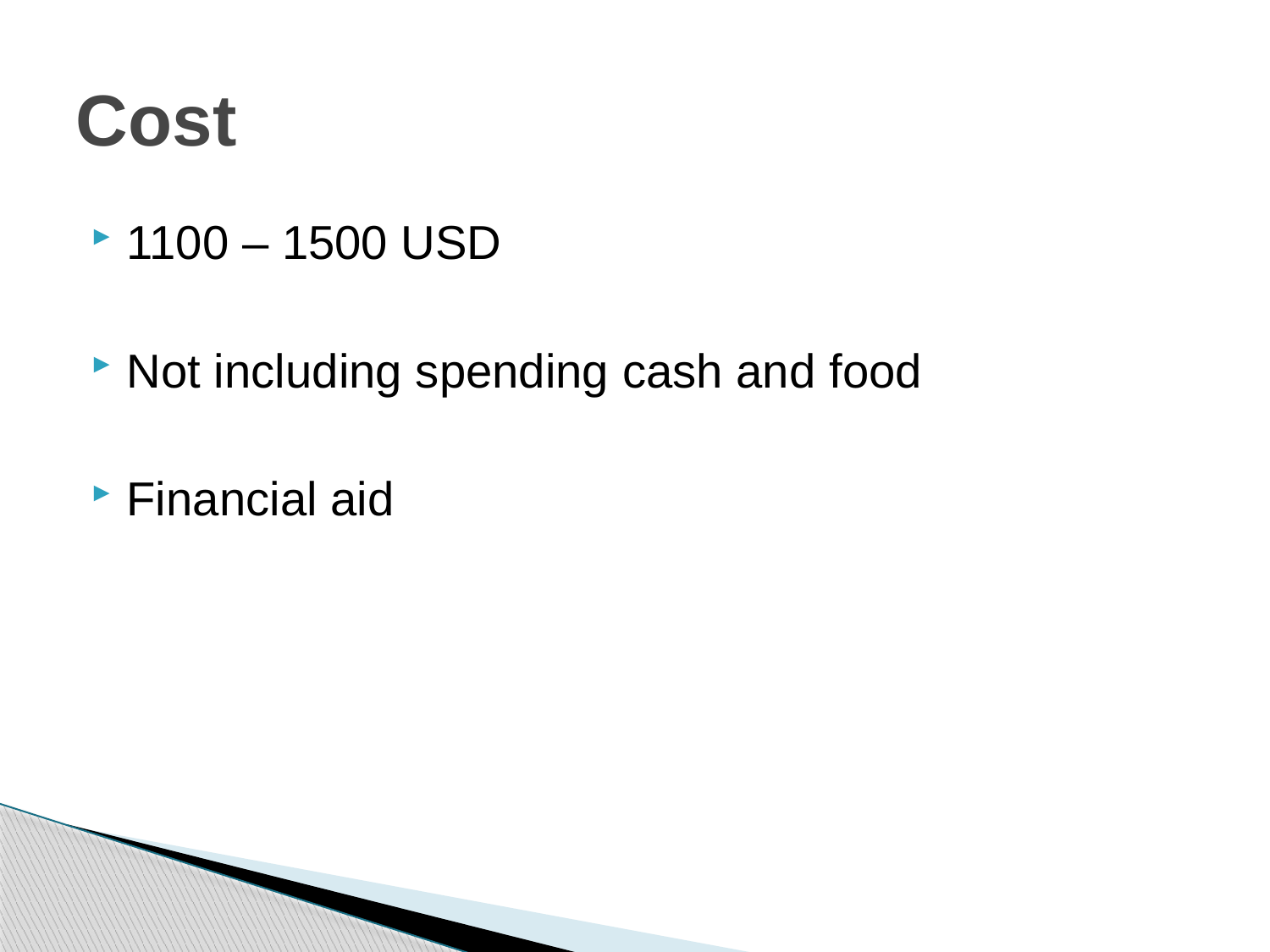

# Cost
1100 – 1500 USD

Not including spending cash and food

Financial aid